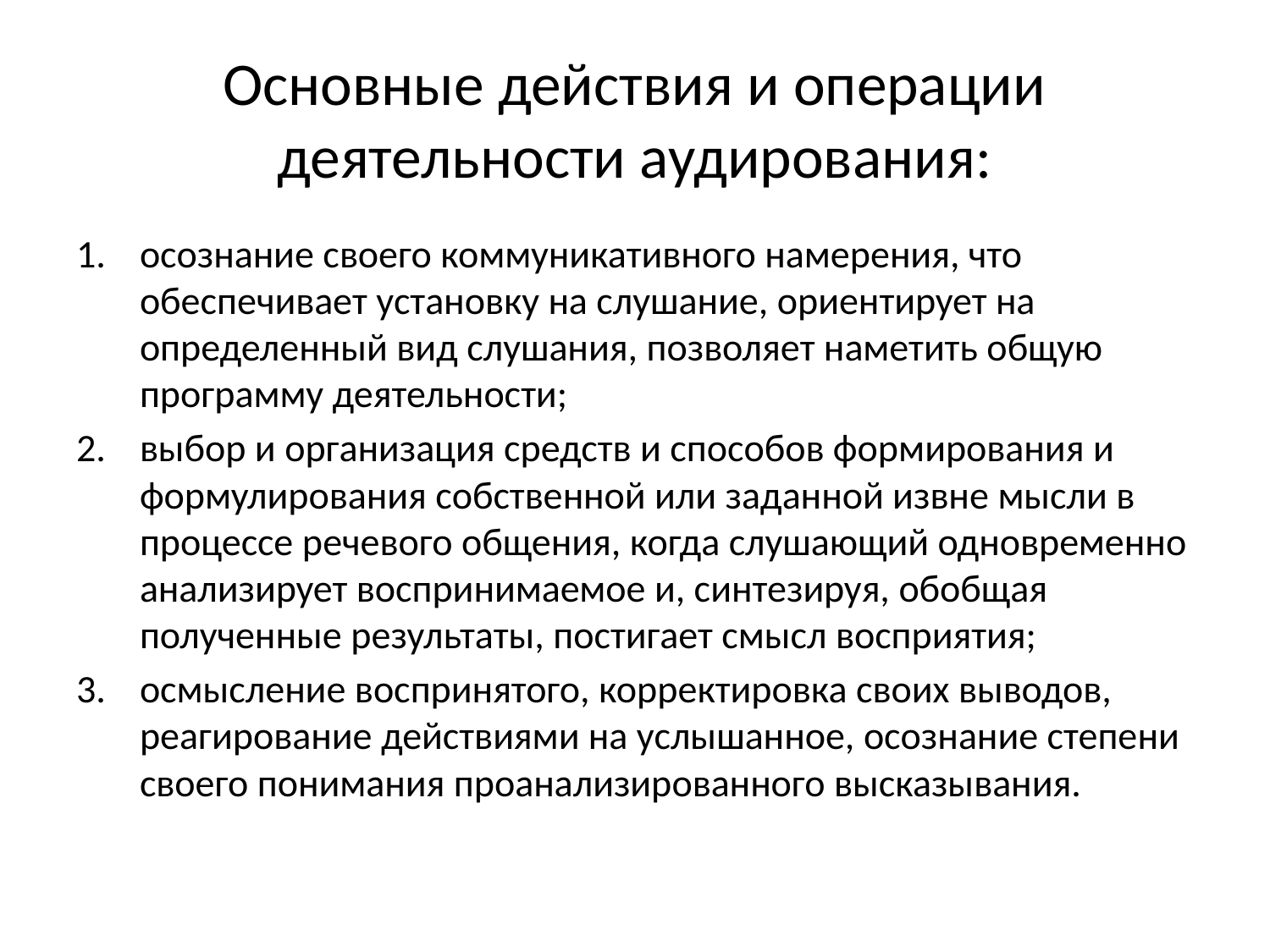

# Основные действия и операции деятельности аудирования:
осознание своего коммуникативного намерения, что обеспечивает установку на слушание, ориентирует на определенный вид слушания, позволяет наметить общую программу деятельности;
выбор и организация средств и способов формирования и формулирования собственной или заданной извне мысли в процессе речевого общения, когда слушающий одновременно анализирует воспринимаемое и, синтезируя, обобщая полученные результаты, постигает смысл восприятия;
осмысление воспринятого, корректировка своих выводов, реагирование действиями на услышанное, осознание степени своего понимания проанализированного высказывания.